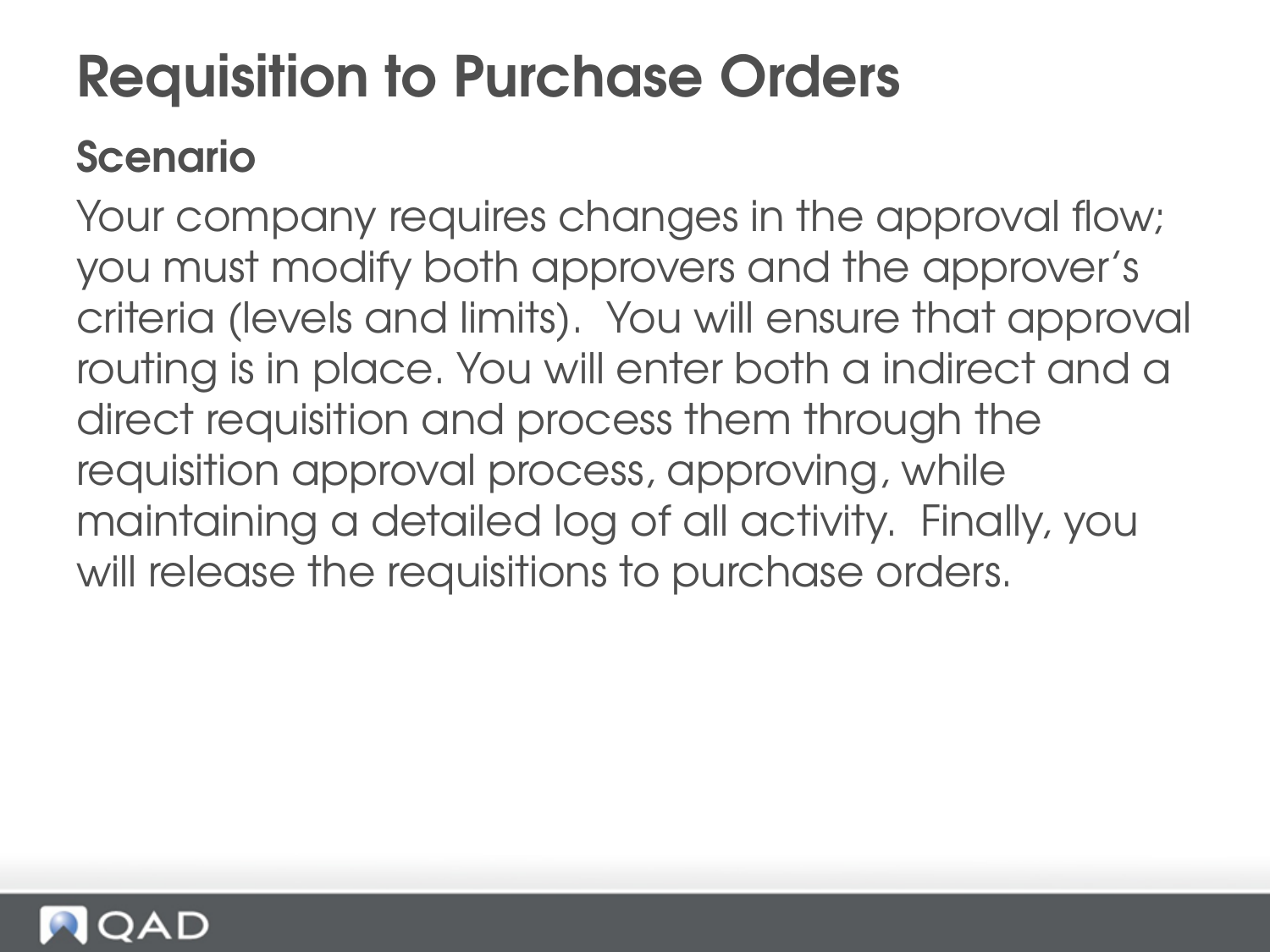

# Requisition to Purchase Orders
Scenario
Your company requires changes in the approval flow; you must modify both approvers and the approver’s criteria (levels and limits).  You will ensure that approval routing is in place. You will enter both a indirect and a direct requisition and process them through the requisition approval process, approving, while maintaining a detailed log of all activity.  Finally, you will release the requisitions to purchase orders.